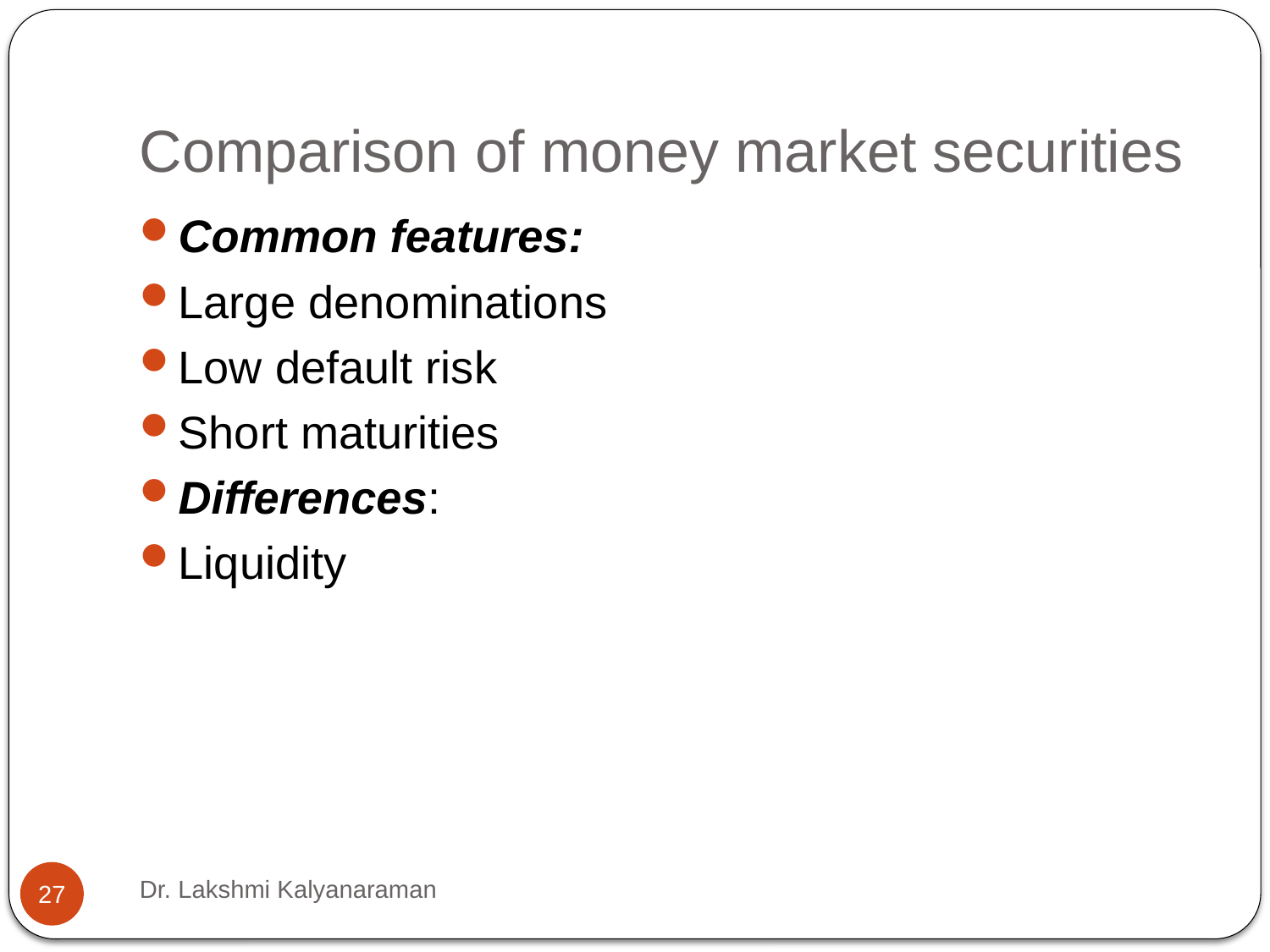

# Comparison of money market securities
Common features:
Large denominations
Low default risk
Short maturities
Differences:
Liquidity
Dr. Lakshmi Kalyanaraman
27